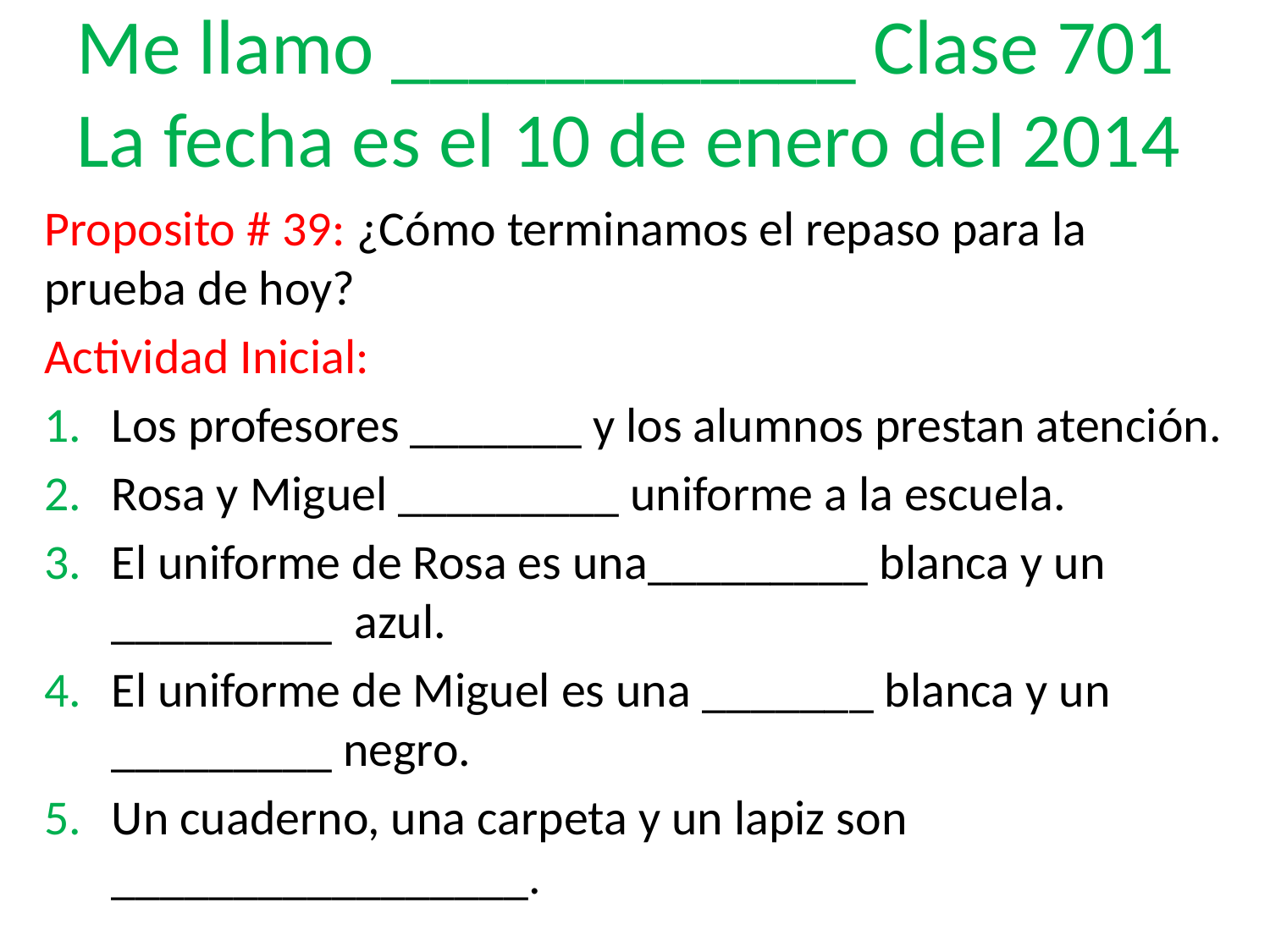

# Me llamo ____________ Clase 701 La fecha es el 10 de enero del 2014
Proposito # 39: ¿Cómo terminamos el repaso para la prueba de hoy?
Actividad Inicial:
Los profesores _______ y los alumnos prestan atención.
Rosa y Miguel _________ uniforme a la escuela.
El uniforme de Rosa es una_________ blanca y un _________  azul.
El uniforme de Miguel es una _______ blanca y un _________ negro.
Un cuaderno, una carpeta y un lapiz son _________________.